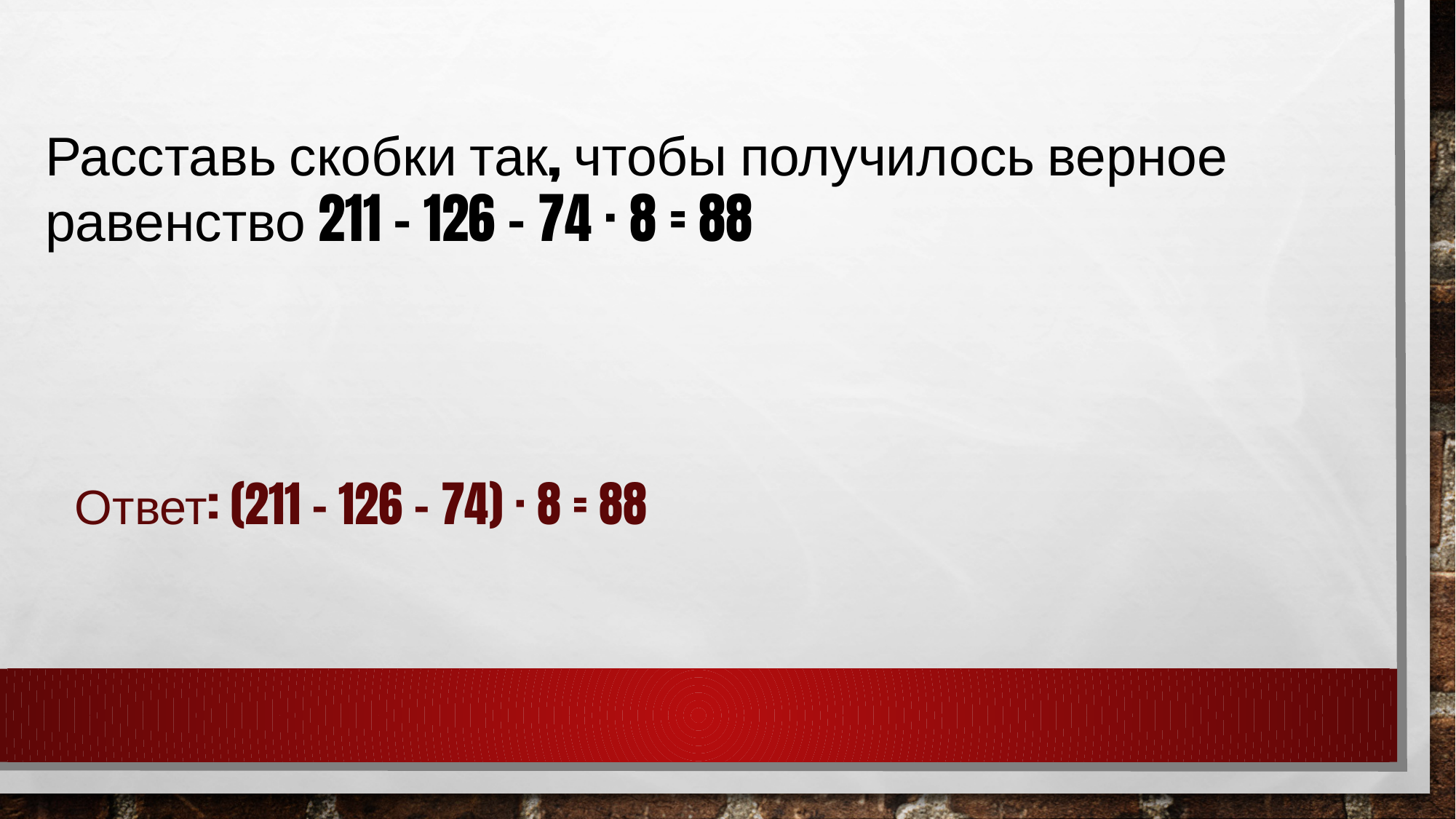

Расставь скобки так, чтобы получилось верное равенство 211 – 126 – 74 · 8 = 88
Ответ: (211 – 126 – 74) · 8 = 88